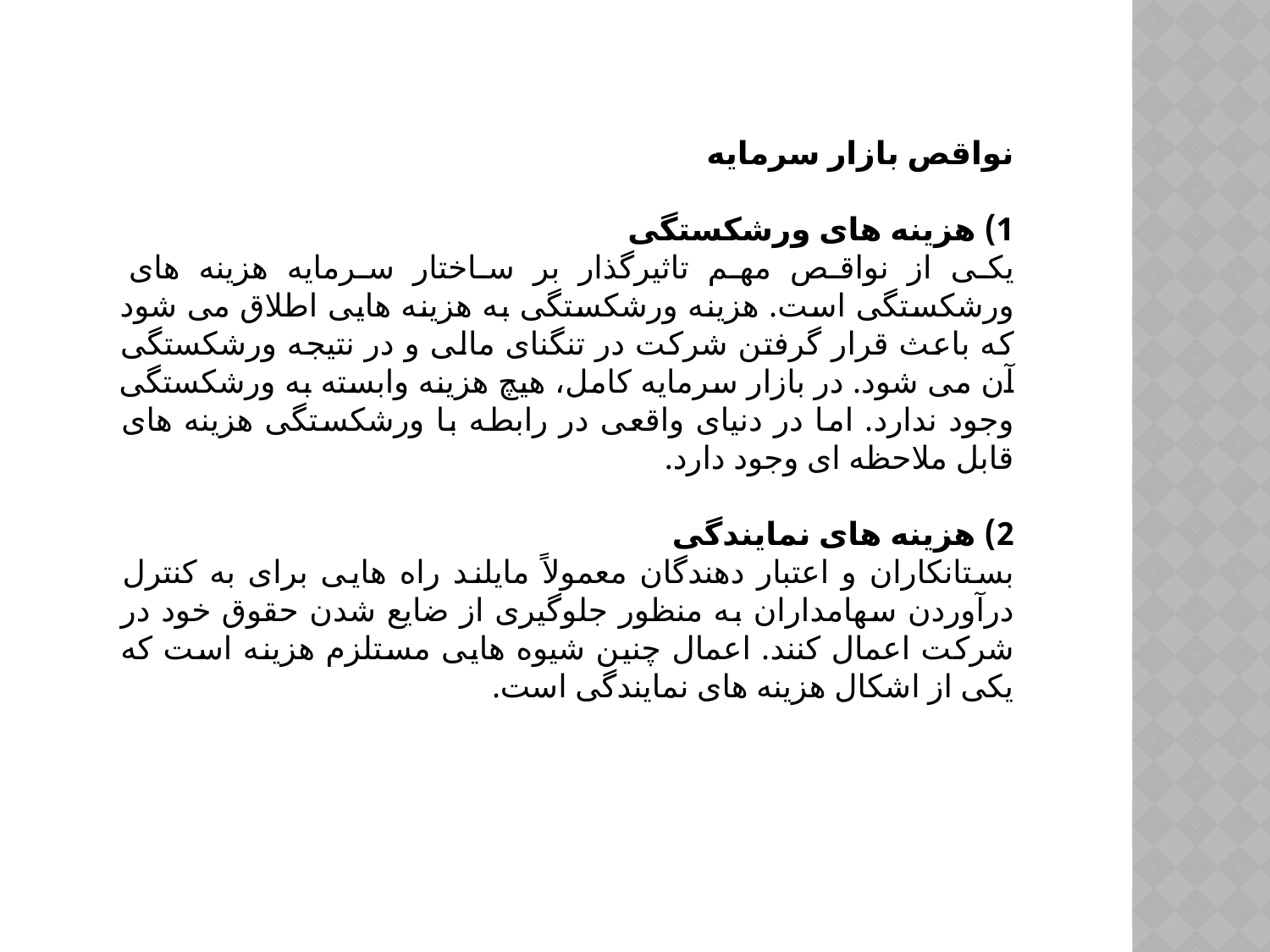

نواقص بازار سرمایه

1) هزینه های ورشکستگی
یکی از نواقص مهم تاثیرگذار بر ساختار سرمایه هزینه های ورشکستگی است. هزینه ورشکستگی به هزینه هایی اطلاق می شود که باعث قرار گرفتن شرکت در تنگنای مالی و در نتیجه ورشکستگی آن می شود. در بازار سرمایه کامل، هیچ هزینه وابسته به ورشکستگی وجود ندارد. اما در دنیای واقعی در رابطه با ورشکستگی هزینه های قابل ملاحظه ای وجود دارد.

2) هزینه های نمایندگی
بستانکاران و اعتبار دهندگان معمولاً مایلند راه هایی برای به کنترل درآوردن سهامداران به منظور جلوگیری از ضایع شدن حقوق خود در شرکت اعمال کنند. اعمال چنین شیوه هایی مستلزم هزینه است که یکی از اشکال هزینه های نمایندگی است.